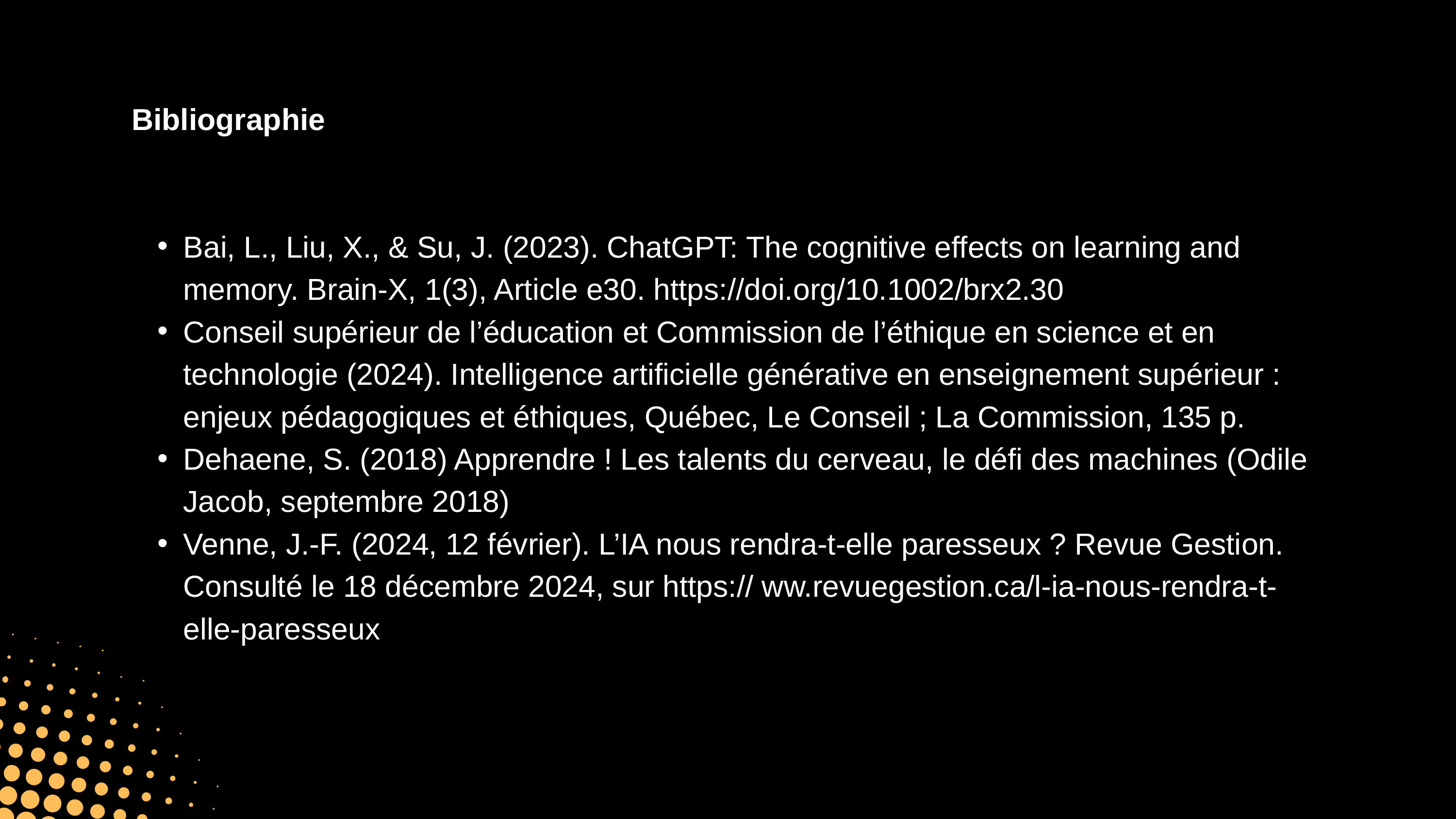

Bibliographie

Bai, L., Liu, X., & Su, J. (2023). ChatGPT: The cognitive effects on learning and memory. Brain-X, 1(3), Article e30. https://doi.org/10.1002/brx2.30
Conseil supérieur de l’éducation et Commission de l’éthique en science et en technologie (2024). Intelligence artificielle générative en enseignement supérieur : enjeux pédagogiques et éthiques, Québec, Le Conseil ; La Commission, 135 p.
Dehaene, S. (2018) Apprendre ! Les talents du cerveau, le défi des machines (Odile Jacob, septembre 2018)
Venne, J.-F. (2024, 12 février). L’IA nous rendra-t-elle paresseux ? Revue Gestion. Consulté le 18 décembre 2024, sur https:// ww.revuegestion.ca/l-ia-nous-rendra-t- elle-paresseux